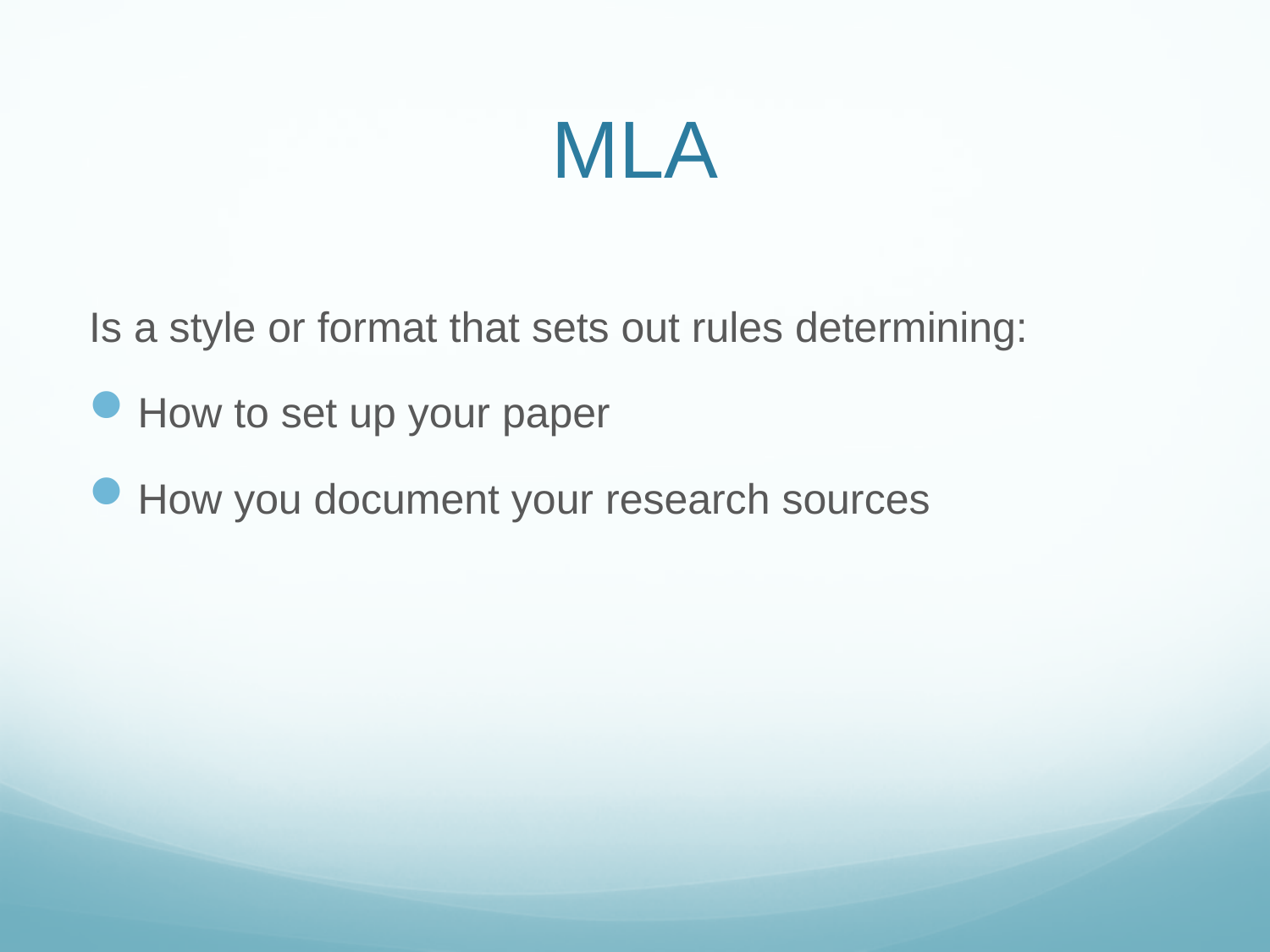

# MLA
Is a style or format that sets out rules determining:
How to set up your paper
How you document your research sources